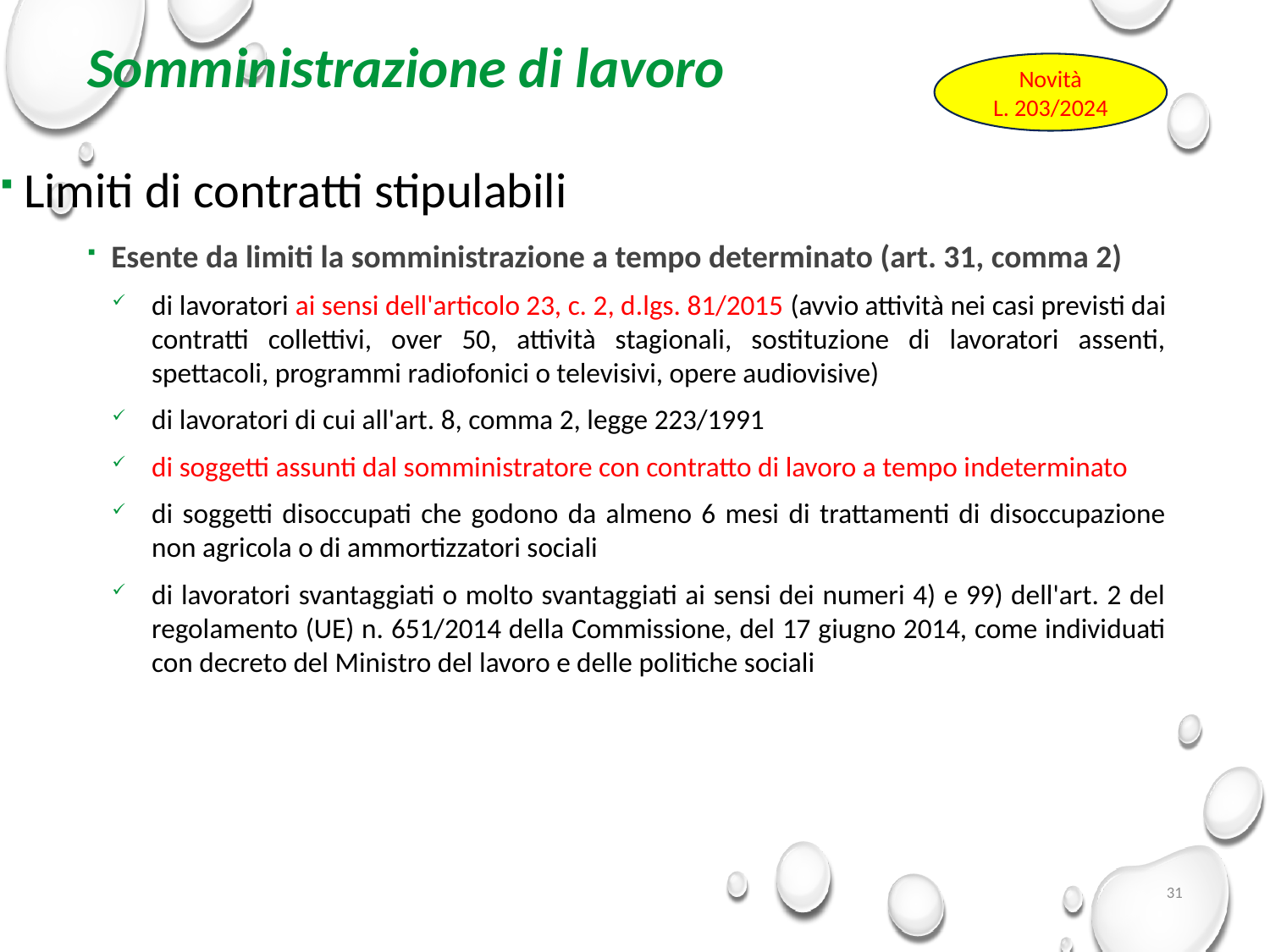

# Somministrazione di lavoro
Novità
L. 203/2024
Limiti di contratti stipulabili

Esente da limiti la somministrazione a tempo determinato (art. 31, comma 2)
di lavoratori ai sensi dell'articolo 23, c. 2, d.lgs. 81/2015 (avvio attività nei casi previsti dai contratti collettivi, over 50, attività stagionali, sostituzione di lavoratori assenti, spettacoli, programmi radiofonici o televisivi, opere audiovisive)
di lavoratori di cui all'art. 8, comma 2, legge 223/1991
di soggetti assunti dal somministratore con contratto di lavoro a tempo indeterminato
di soggetti disoccupati che godono da almeno 6 mesi di trattamenti di disoccupazione non agricola o di ammortizzatori sociali
di lavoratori svantaggiati o molto svantaggiati ai sensi dei numeri 4) e 99) dell'art. 2 del regolamento (UE) n. 651/2014 della Commissione, del 17 giugno 2014, come individuati con decreto del Ministro del lavoro e delle politiche sociali

31